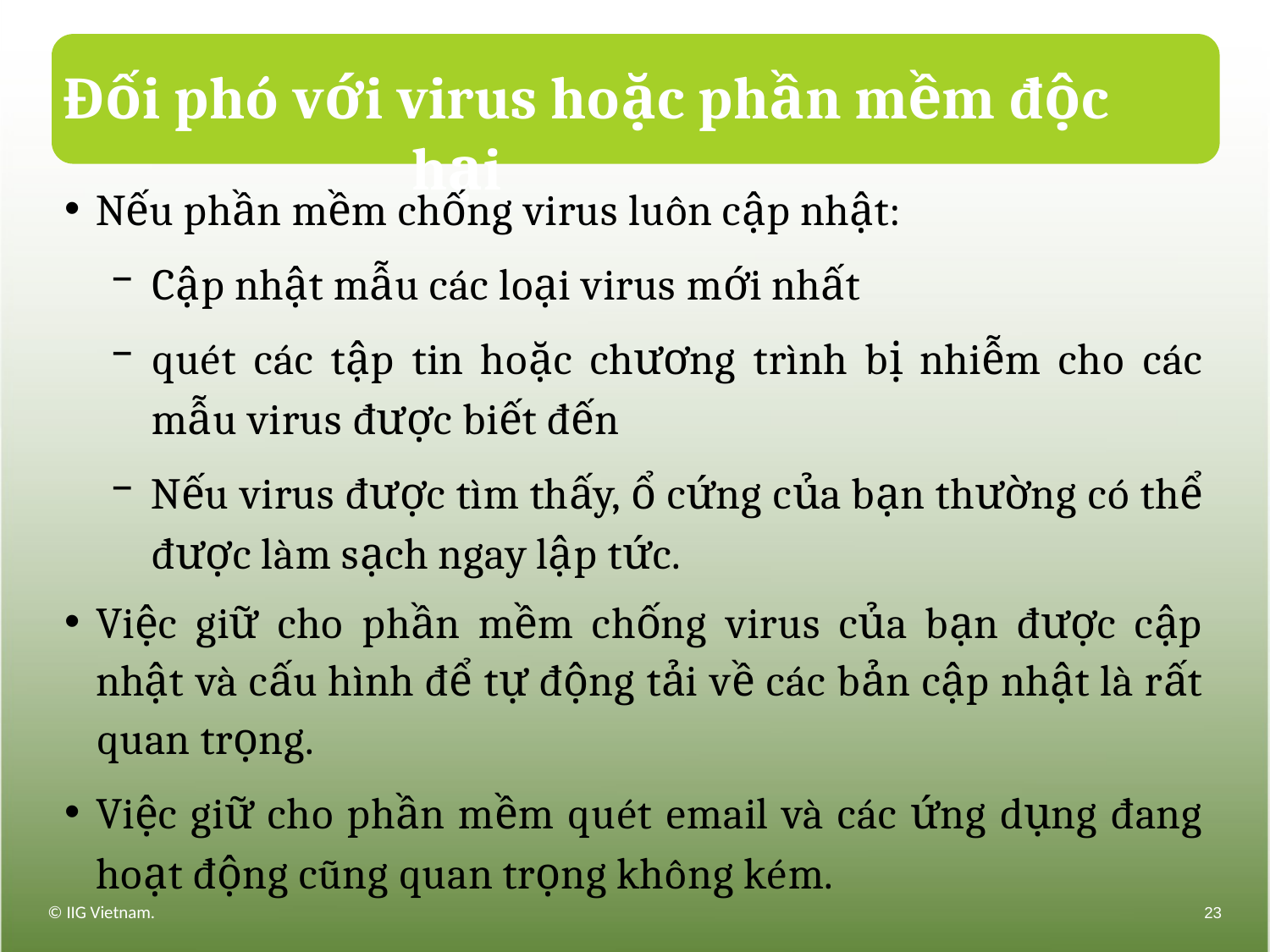

# Đối phó với virus hoặc phần mềm độc hại
Nếu phần mềm chống virus luôn cập nhật:
Cập nhật mẫu các loại virus mới nhất
quét các tập tin hoặc chương trình bị nhiễm cho các mẫu virus được biết đến
Nếu virus được tìm thấy, ổ cứng của bạn thường có thể được làm sạch ngay lập tức.
Việc giữ cho phần mềm chống virus của bạn được cập nhật và cấu hình để tự động tải về các bản cập nhật là rất quan trọng.
Việc giữ cho phần mềm quét email và các ứng dụng đang hoạt động cũng quan trọng không kém.
© IIG Vietnam.
23